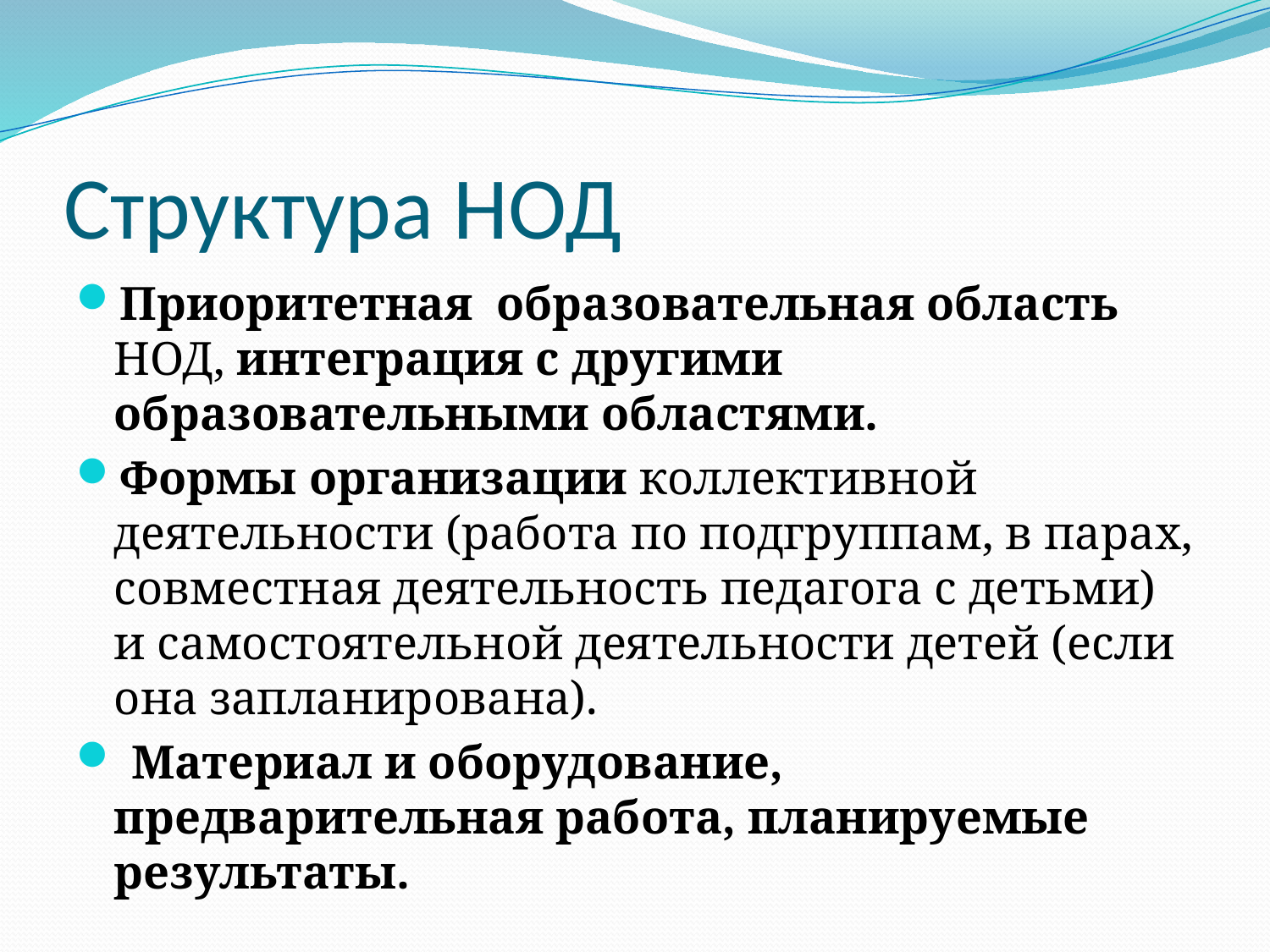

# Структура НОД
Приоритетная  образовательная область  НОД, интеграция с другими образовательными областями.
Формы организации коллективной деятельности (работа по подгруппам, в парах, совместная деятельность педагога с детьми) и самостоятельной деятельности детей (если она запланирована).
 Материал и оборудование, предварительная работа, планируемые результаты.